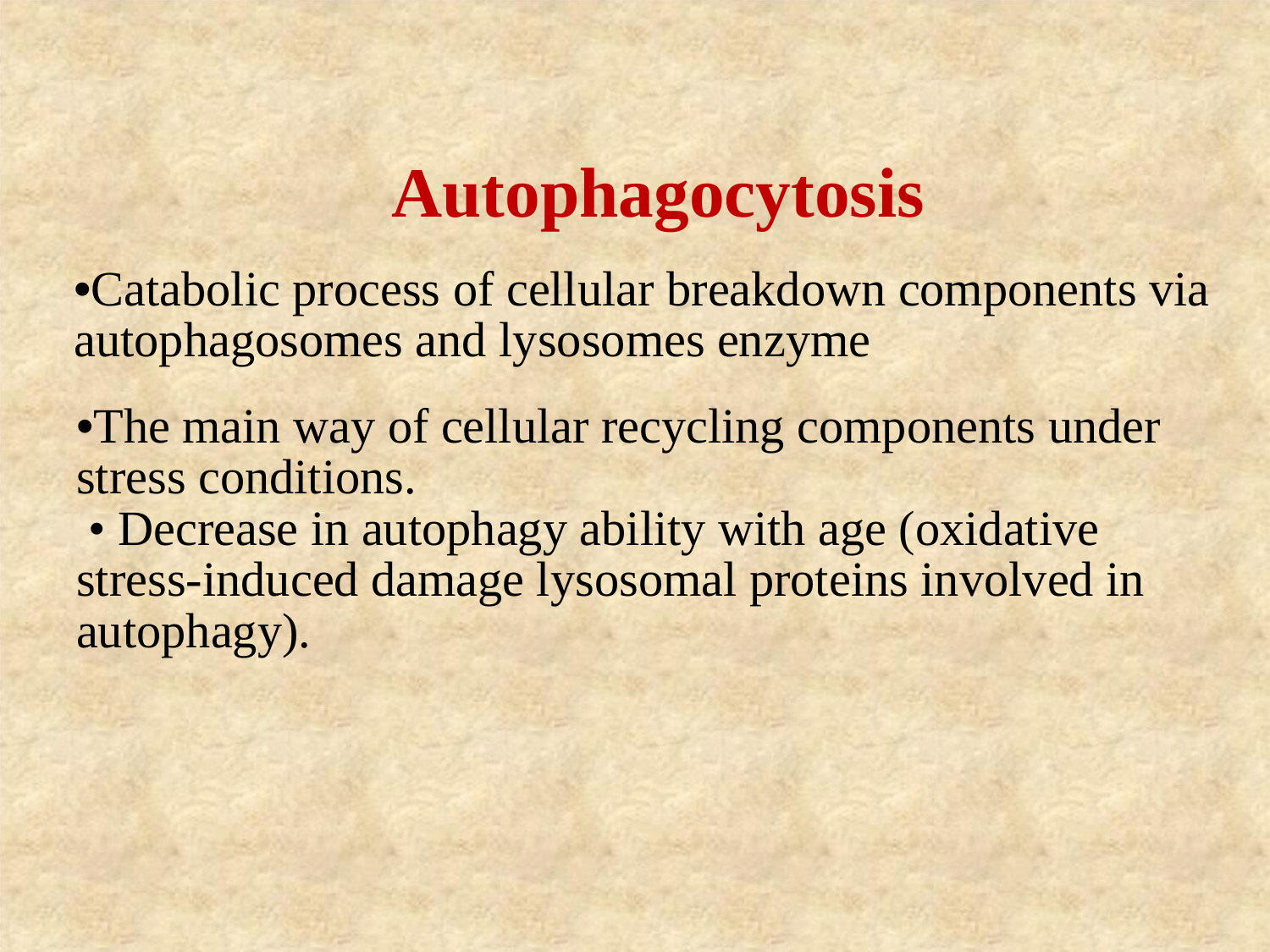

Autophagocytosis
•Catabolic process of cellular breakdown components via autophagosomes and lysosomes enzyme
•The main way of cellular recycling components under stress conditions.
 • Decrease in autophagy ability with age (oxidative stress-induced damage lysosomal proteins involved in autophagy).